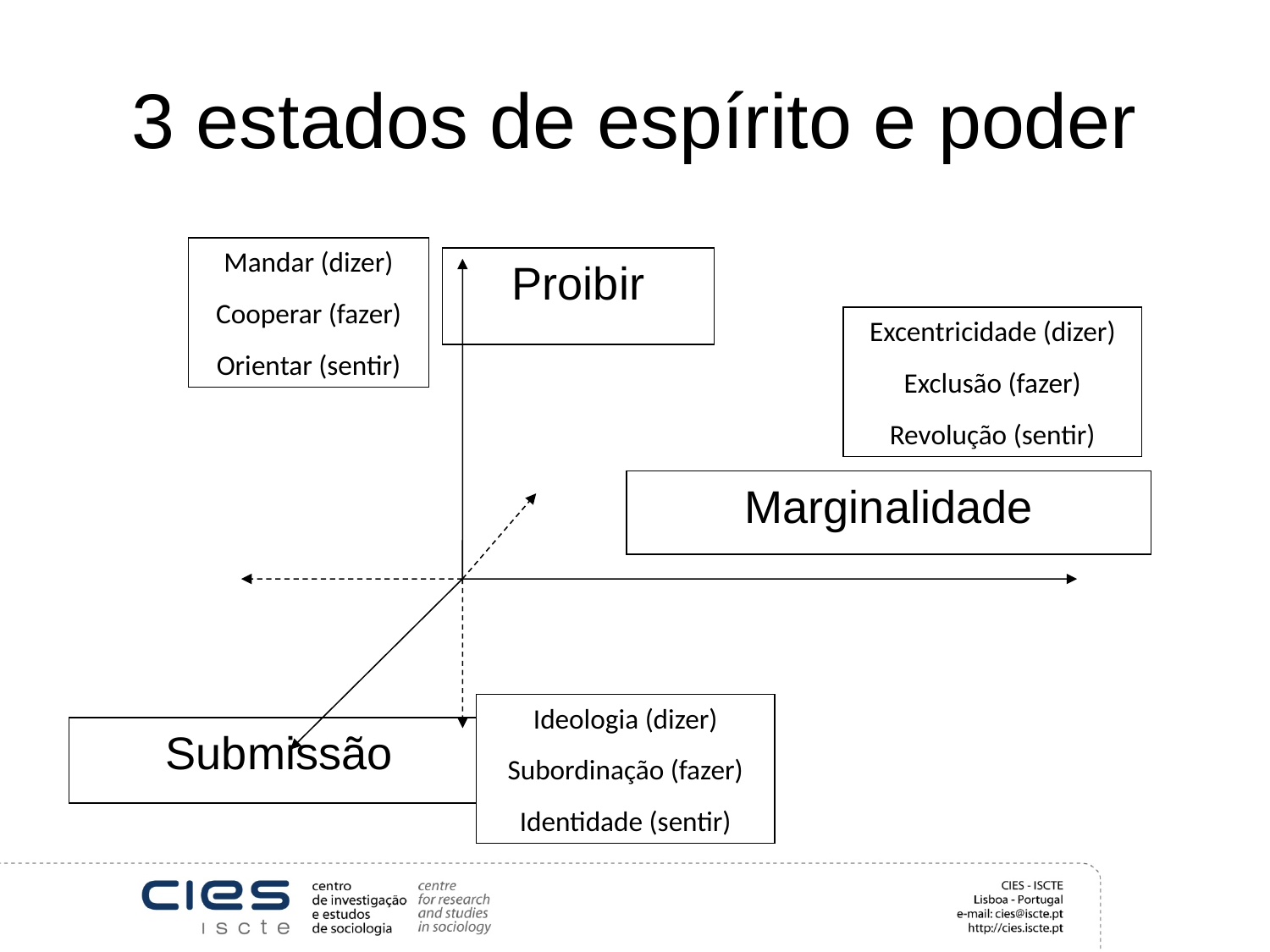

# 3 estados de espírito e poder
Mandar (dizer)
Cooperar (fazer)
Orientar (sentir)
Proibir

Marginalidade

Submissão
Excentricidade (dizer)
Exclusão (fazer)
Revolução (sentir)
Ideologia (dizer)
Subordinação (fazer)
Identidade (sentir)